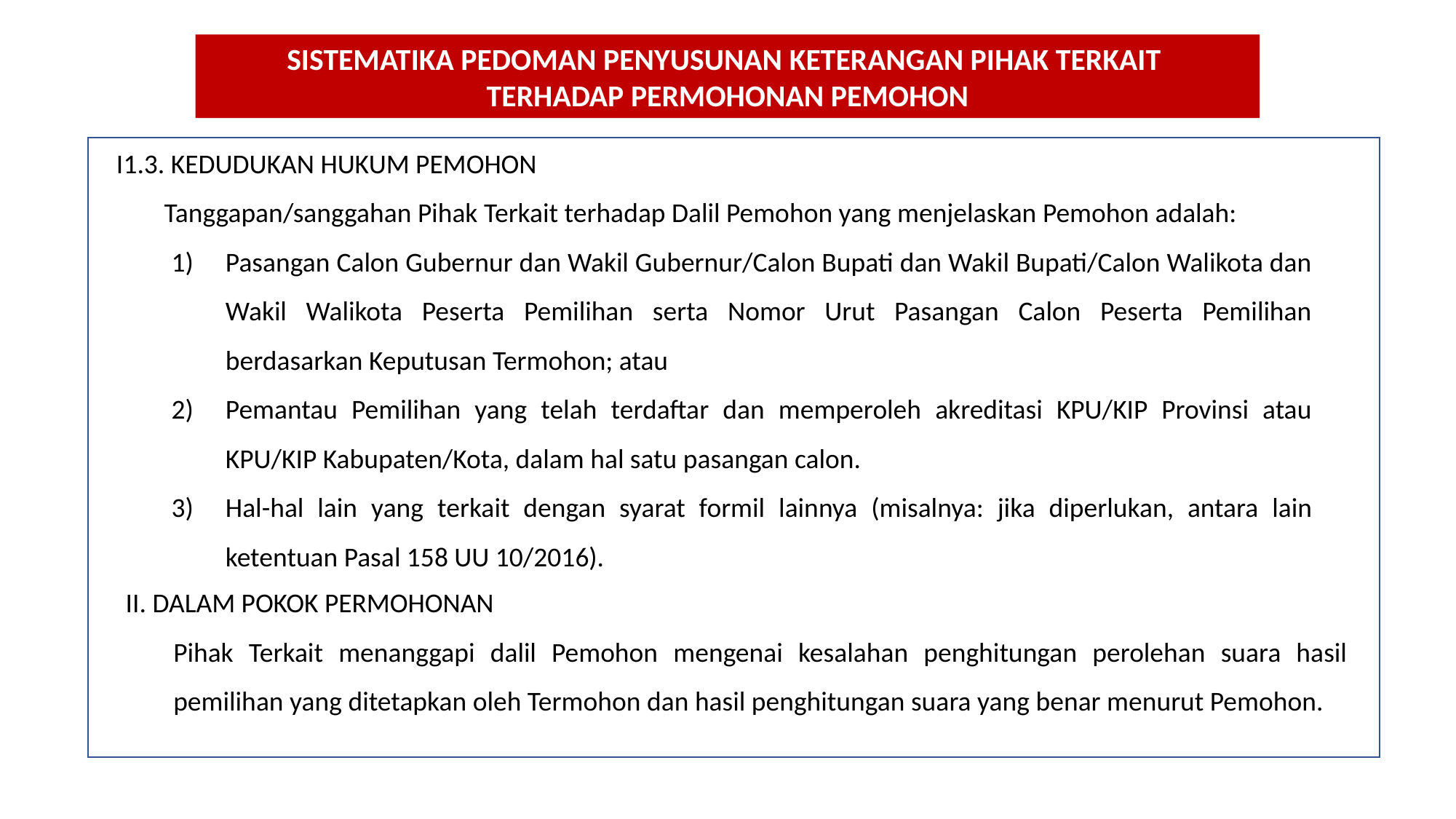

SISTEMATIKA PEDOMAN PENYUSUNAN KETERANGAN PIHAK TERKAIT
TERHADAP PERMOHONAN PEMOHON
I1.3. KEDUDUKAN HUKUM PEMOHON
Tanggapan/sanggahan Pihak Terkait terhadap Dalil Pemohon yang menjelaskan Pemohon adalah:
Pasangan Calon Gubernur dan Wakil Gubernur/Calon Bupati dan Wakil Bupati/Calon Walikota dan Wakil Walikota Peserta Pemilihan serta Nomor Urut Pasangan Calon Peserta Pemilihan berdasarkan Keputusan Termohon; atau
Pemantau Pemilihan yang telah terdaftar dan memperoleh akreditasi KPU/KIP Provinsi atau KPU/KIP Kabupaten/Kota, dalam hal satu pasangan calon.
Hal-hal lain yang terkait dengan syarat formil lainnya (misalnya: jika diperlukan, antara lain ketentuan Pasal 158 UU 10/2016).

II. DALAM POKOK PERMOHONAN
Pihak Terkait menanggapi dalil Pemohon mengenai kesalahan penghitungan perolehan suara hasil pemilihan yang ditetapkan oleh Termohon dan hasil penghitungan suara yang benar menurut Pemohon.